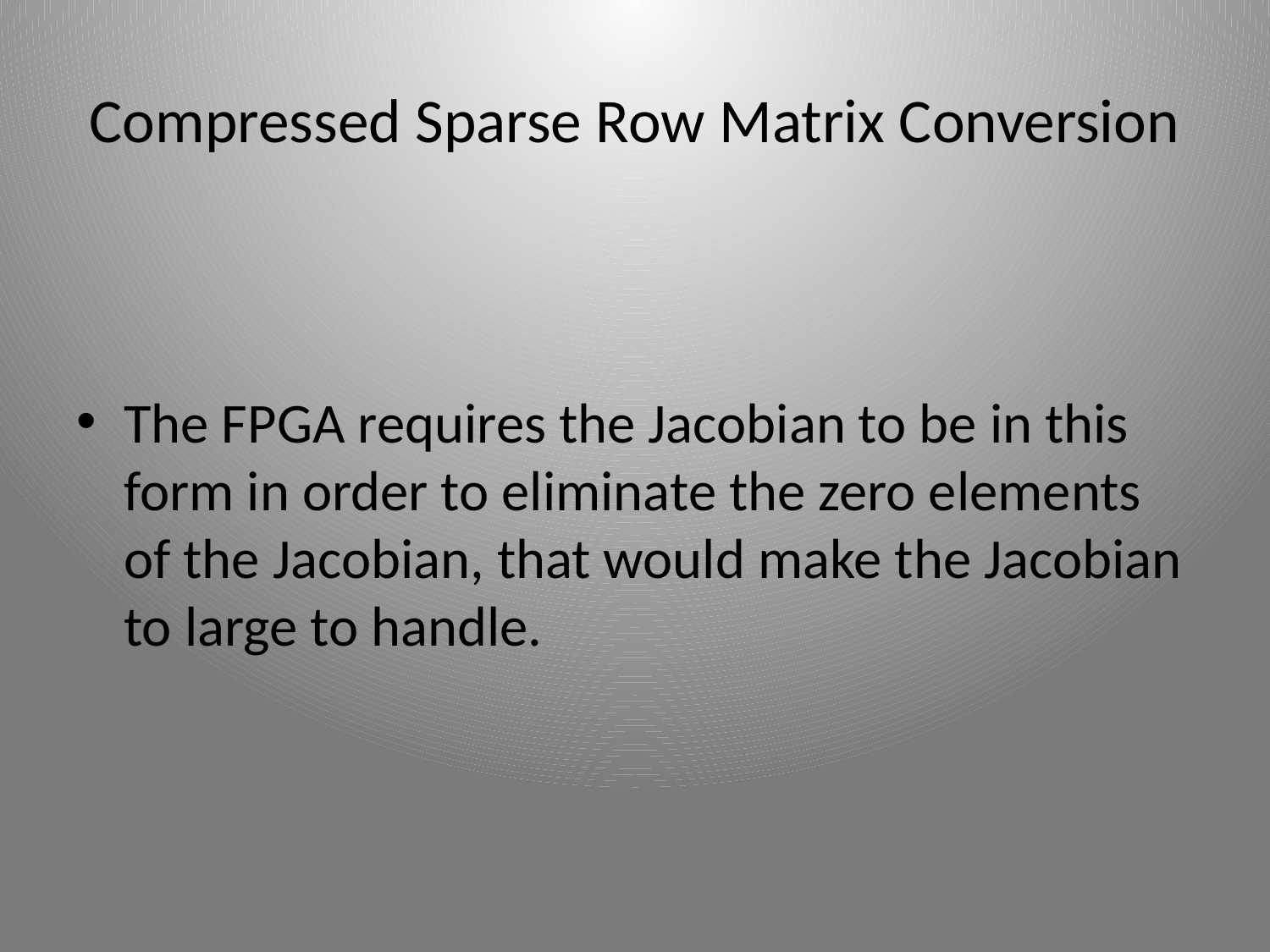

# Compressed Sparse Row Matrix Conversion

The FPGA requires the Jacobian to be in this form in order to eliminate the zero elements of the Jacobian, that would make the Jacobian to large to handle.